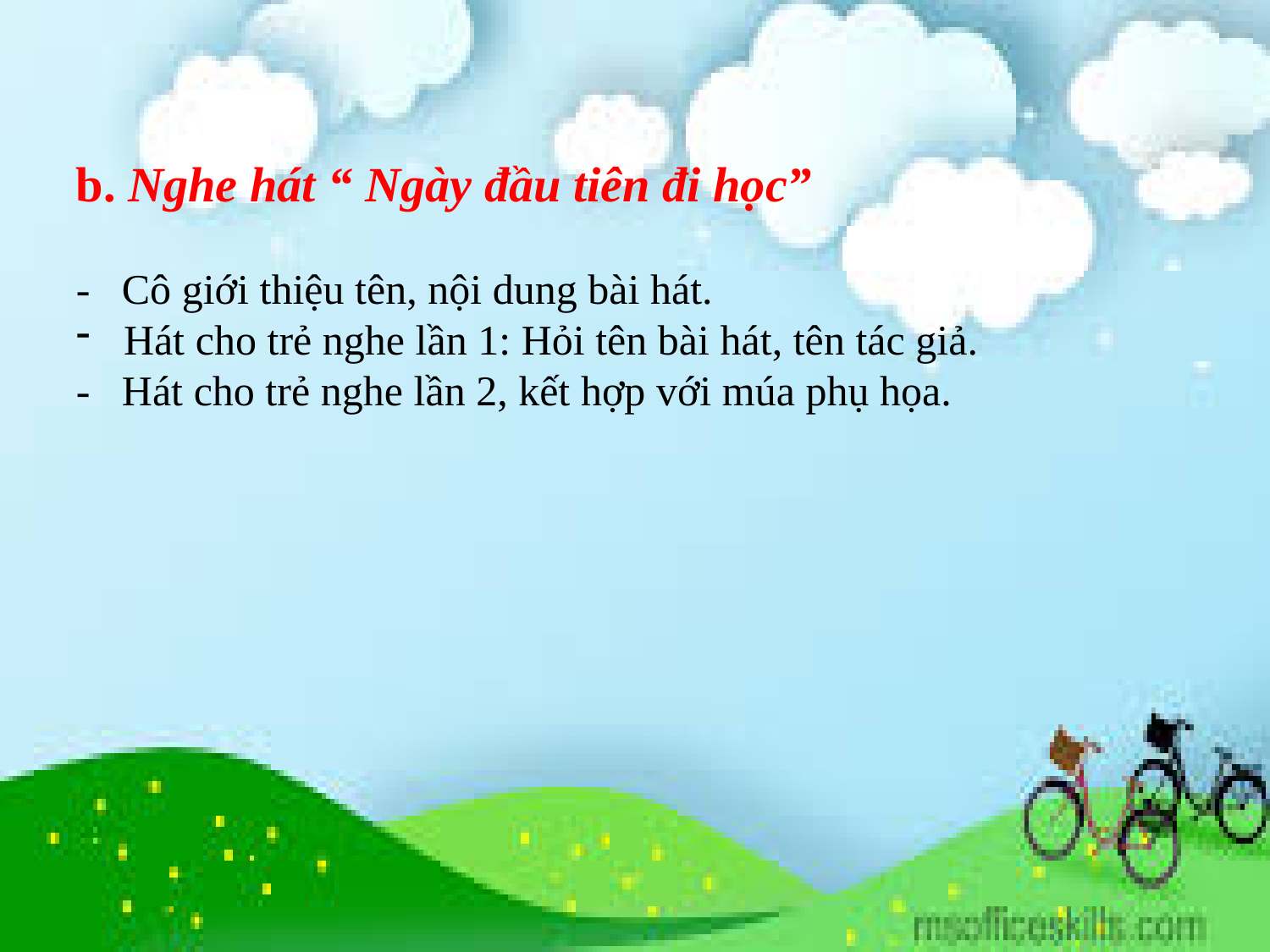

b. Nghe hát “ Ngày đầu tiên đi học”

-   Cô giới thiệu tên, nội dung bài hát.
Hát cho trẻ nghe lần 1: Hỏi tên bài hát, tên tác giả.
-   Hát cho trẻ nghe lần 2, kết hợp với múa phụ họa.